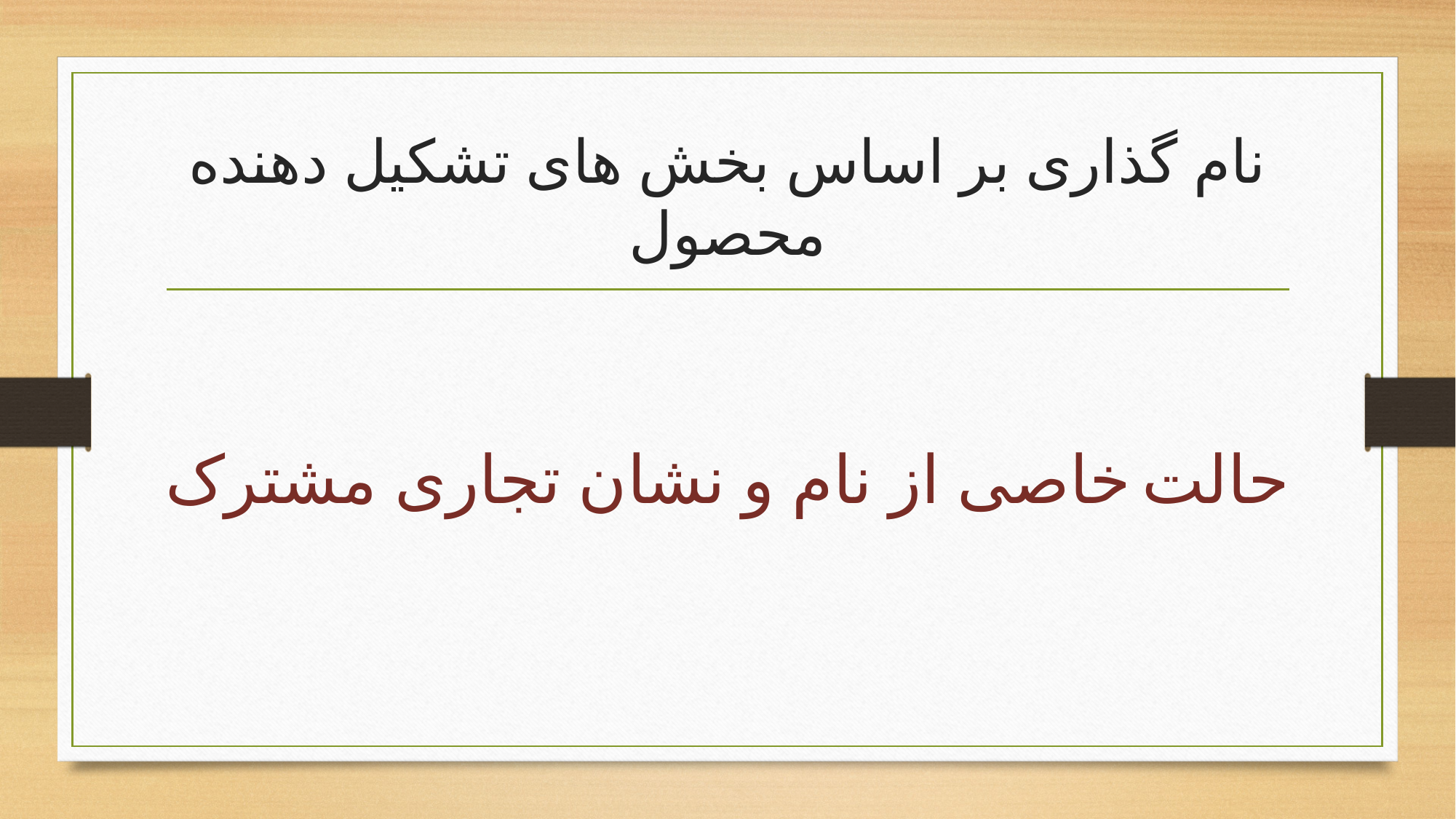

# نام گذاری بر اساس بخش های تشکیل دهنده محصول

حالت خاصی از نام و نشان تجاری مشترک